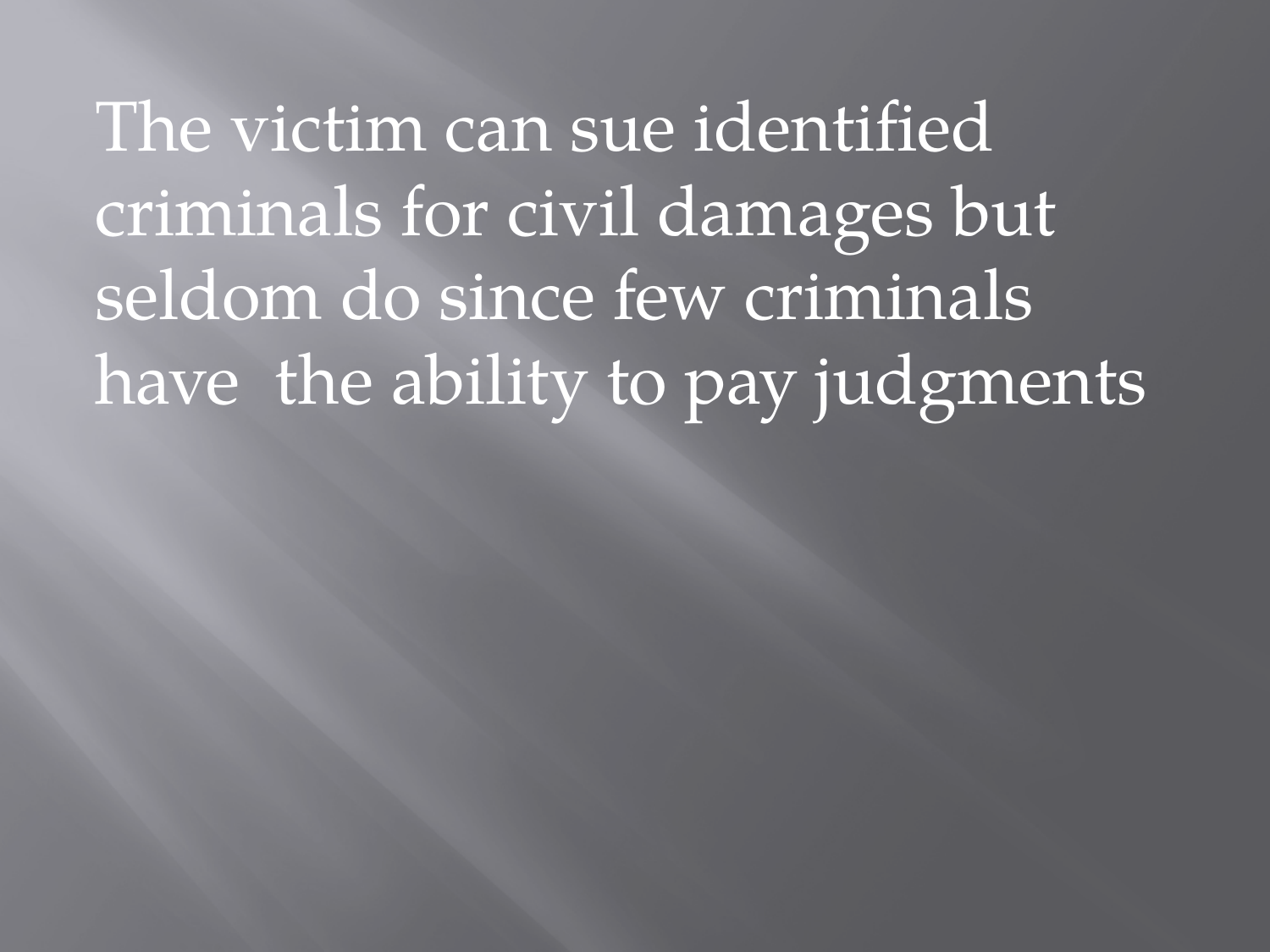

The victim can sue identified criminals for civil damages but seldom do since few criminals have  the ability to pay judgments